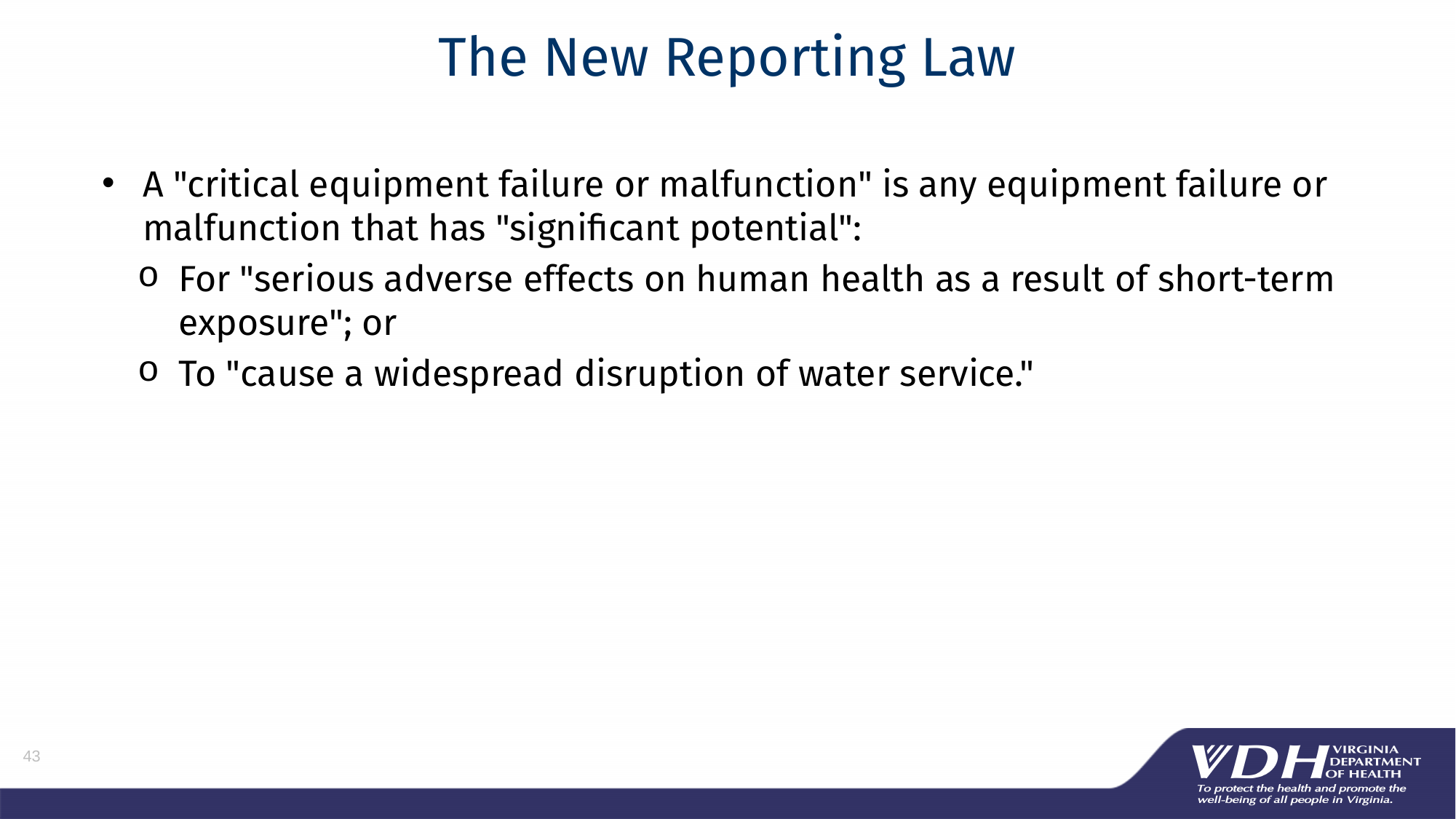

# The New Reporting Law

A "critical equipment failure or malfunction" is any equipment failure or malfunction that has "significant potential":
For "serious adverse effects on human health as a result of short-term exposure"; or
To "cause a widespread disruption of water service."

43